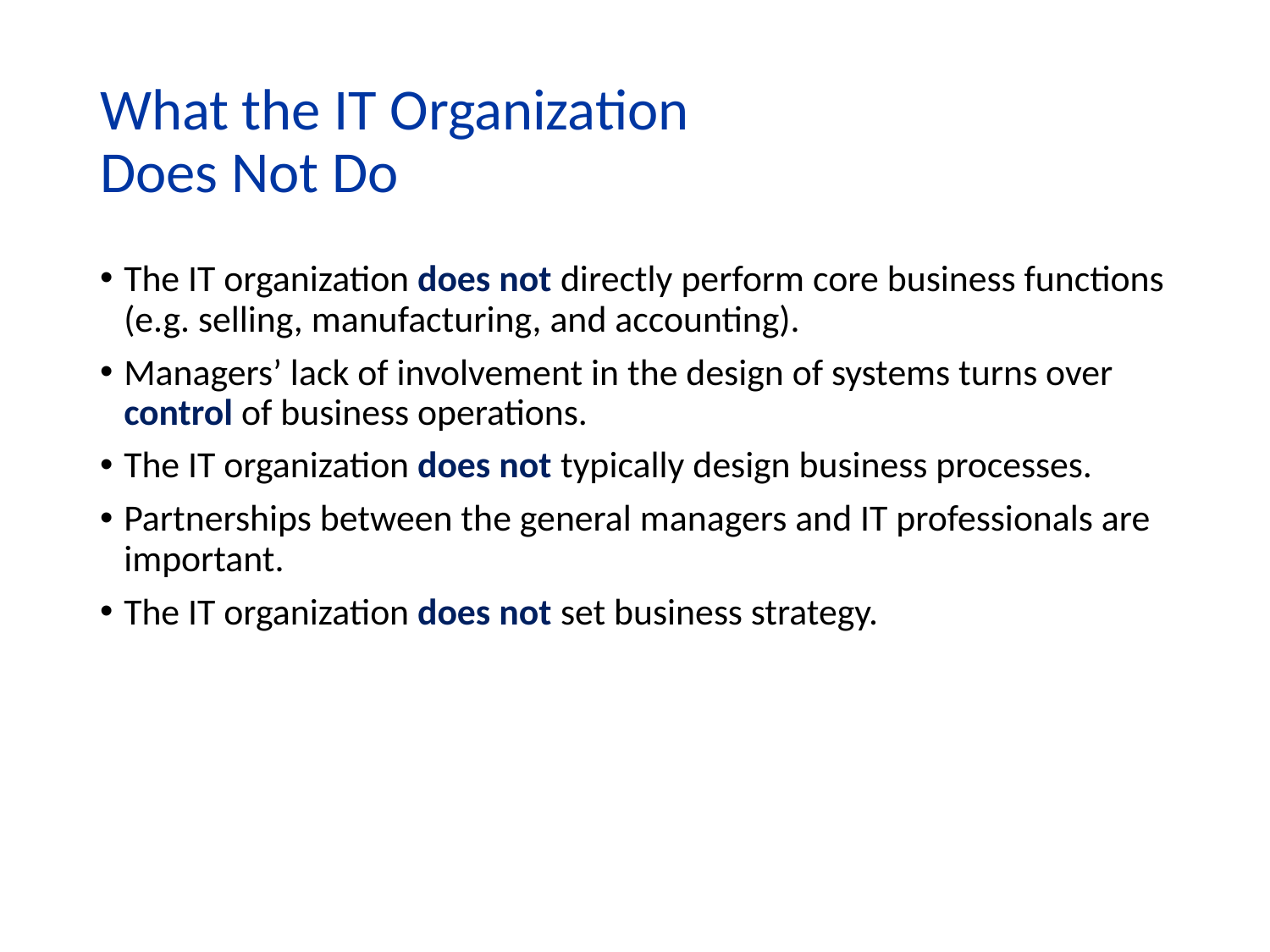

# What the IT Organization Does Not Do
The IT organization does not directly perform core business functions (e.g. selling, manufacturing, and accounting).
Managers’ lack of involvement in the design of systems turns over control of business operations.
The IT organization does not typically design business processes.
Partnerships between the general managers and IT professionals are important.
The IT organization does not set business strategy.